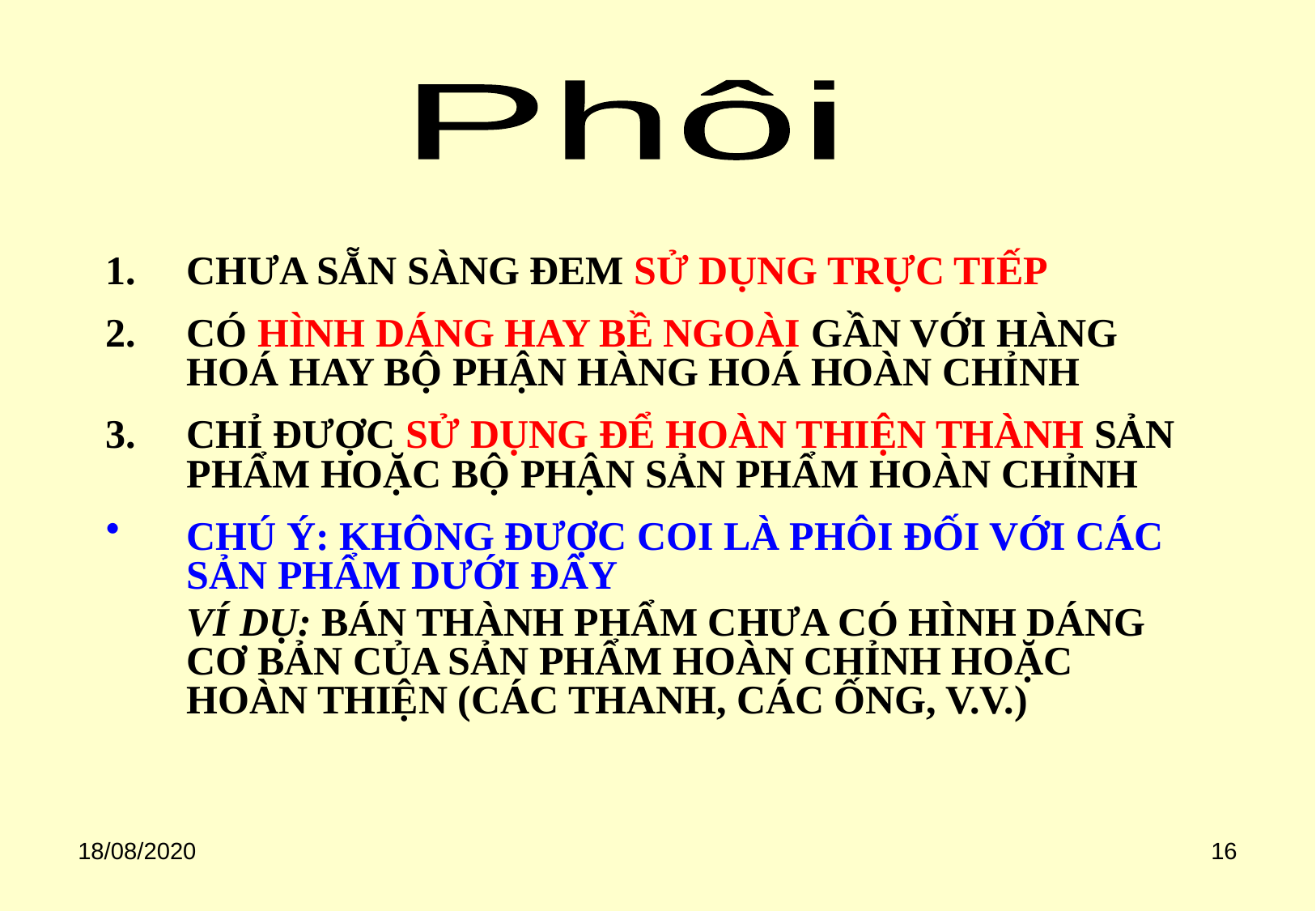

Phôi

CHƯA SẴN SÀNG ĐEM SỬ DỤNG TRỰC TIẾP

CÓ HÌNH DÁNG HAY BỀ NGOÀI GẦN VỚI HÀNG HOÁ HAY BỘ PHẬN HÀNG HOÁ HOÀN CHỈNH

CHỈ ĐƯỢC SỬ DỤNG ĐỂ HOÀN THIỆN THÀNH SẢN PHẨM HOẶC BỘ PHẬN SẢN PHẨM HOÀN CHỈNH

CHÚ Ý: KHÔNG ĐƯỢC COI LÀ PHÔI ĐỐI VỚI CÁC SẢN PHẨM DƯỚI ĐÂY
	VÍ DỤ: BÁN THÀNH PHẨM CHƯA CÓ HÌNH DÁNG CƠ BẢN CỦA SẢN PHẨM HOÀN CHỈNH HOẶC HOÀN THIỆN (CÁC THANH, CÁC ỐNG, V.V.)
18/08/2020
16